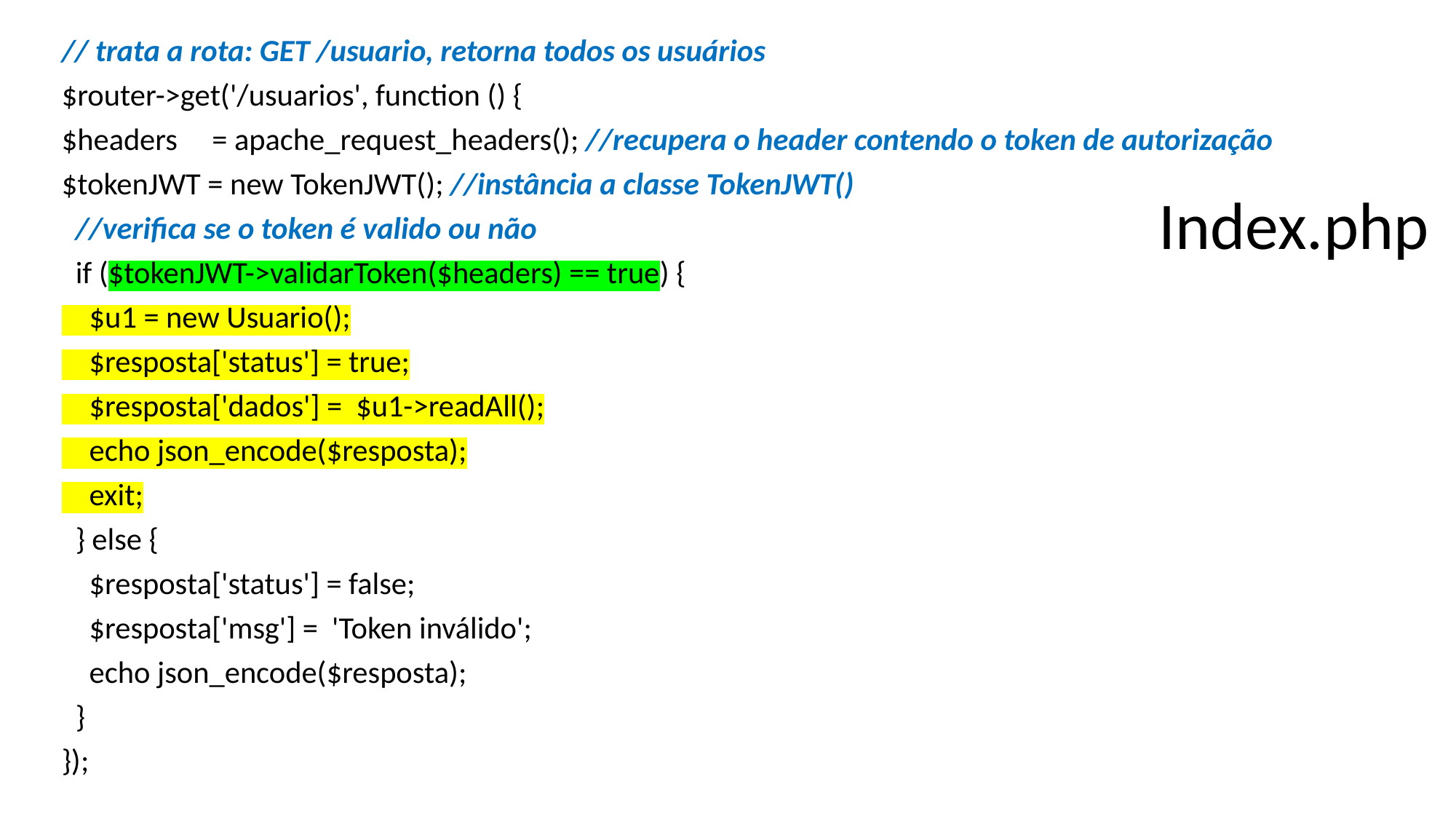

// trata a rota: GET /usuario, retorna todos os usuários
$router->get('/usuarios', function () {
$headers     = apache_request_headers(); //recupera o header contendo o token de autorização
$tokenJWT = new TokenJWT(); //instância a classe TokenJWT()
  //verifica se o token é valido ou não
  if ($tokenJWT->validarToken($headers) == true) {
    $u1 = new Usuario();
    $resposta['status'] = true;
    $resposta['dados'] =  $u1->readAll();
    echo json_encode($resposta);
    exit;
  } else {
    $resposta['status'] = false;
    $resposta['msg'] =  'Token inválido';
    echo json_encode($resposta);
  }
});
# Index.php